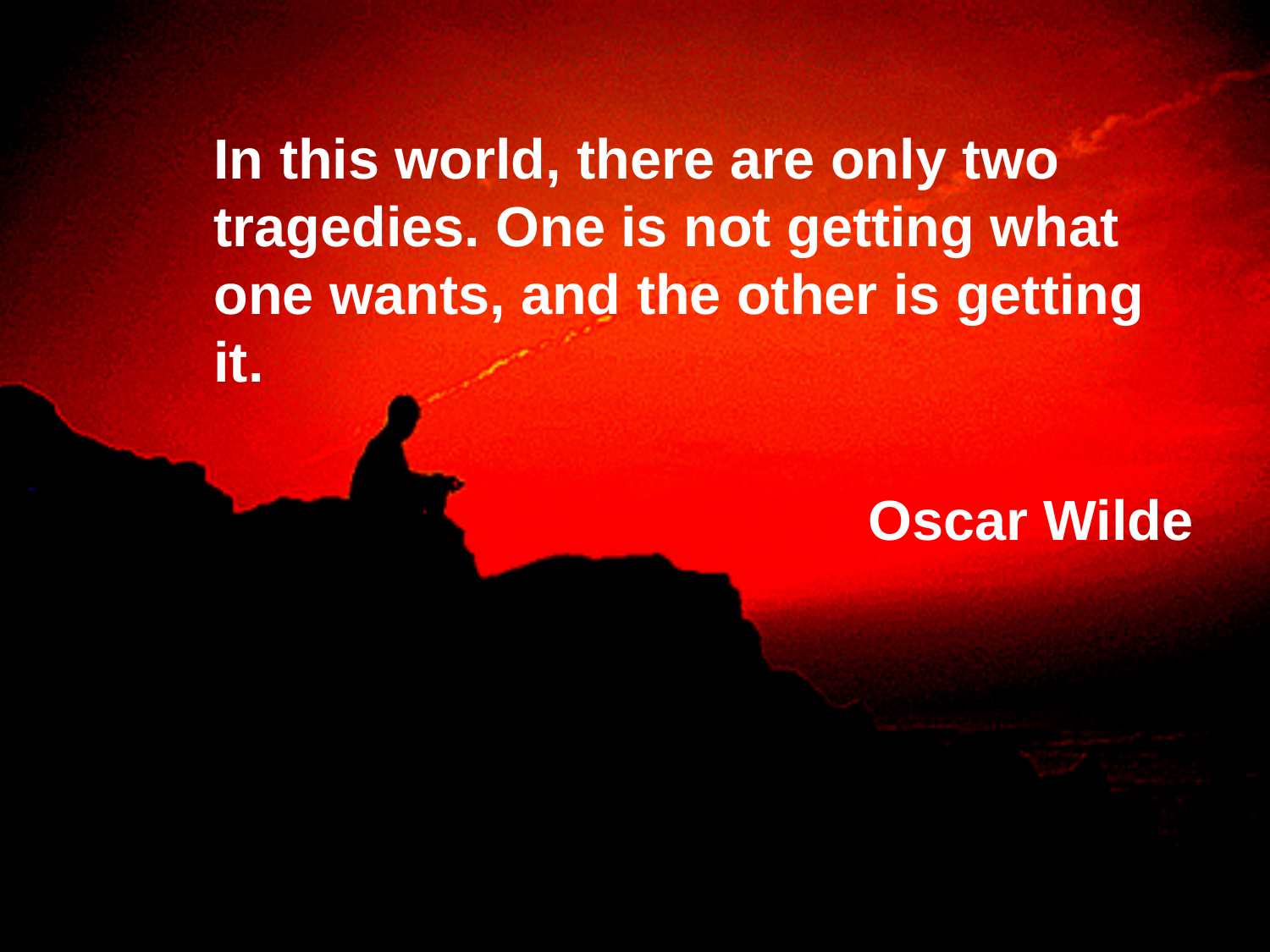

In this world, there are only two tragedies. One is not getting what one wants, and the other is getting it.

Oscar Wilde